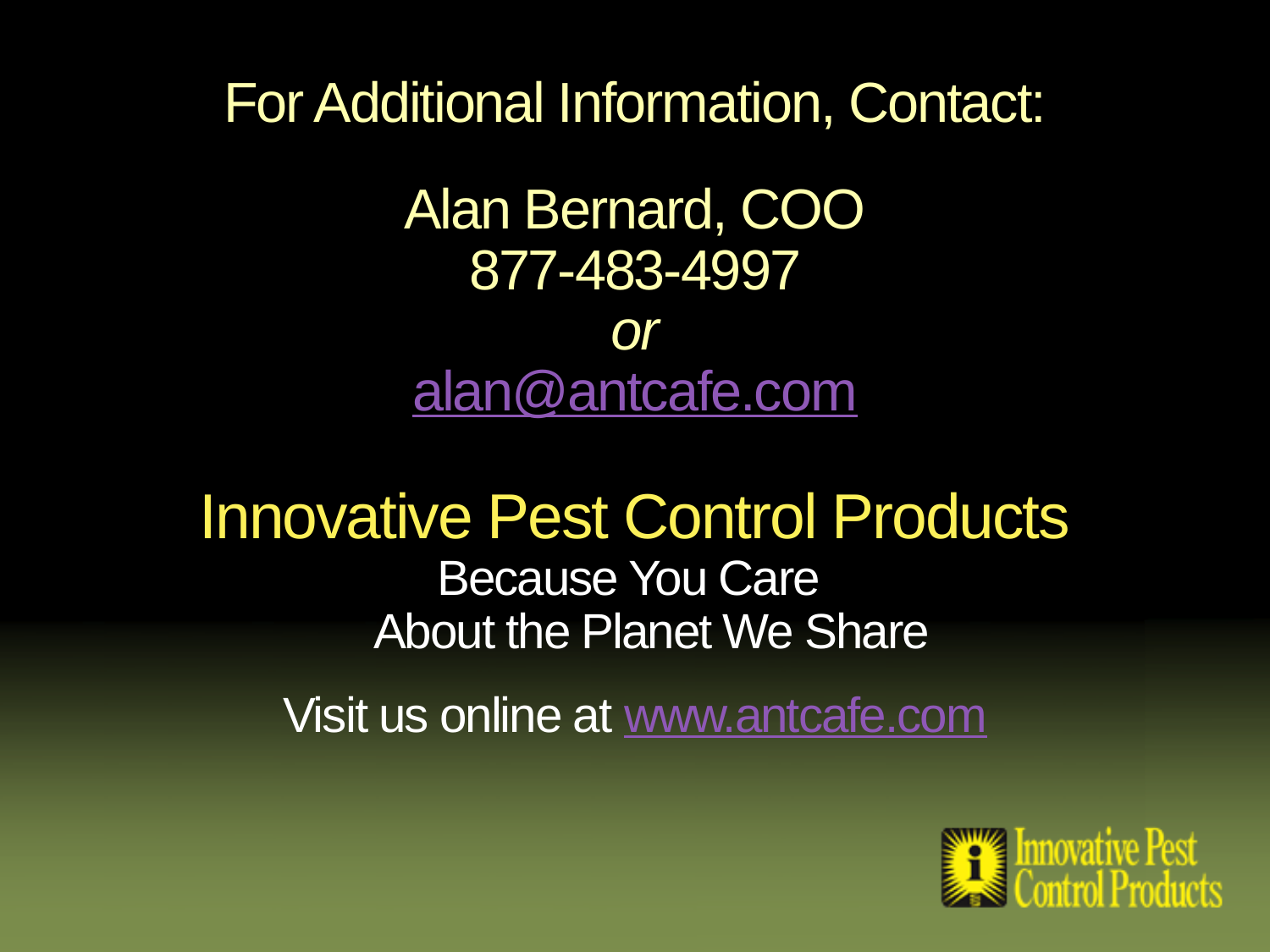

# For Additional Information, Contact: Alan Bernard, COO 877-483-4997 or alan@antcafe.com Innovative Pest Control Products Because You Care About the Planet We Share Visit us online at www.antcafe.com